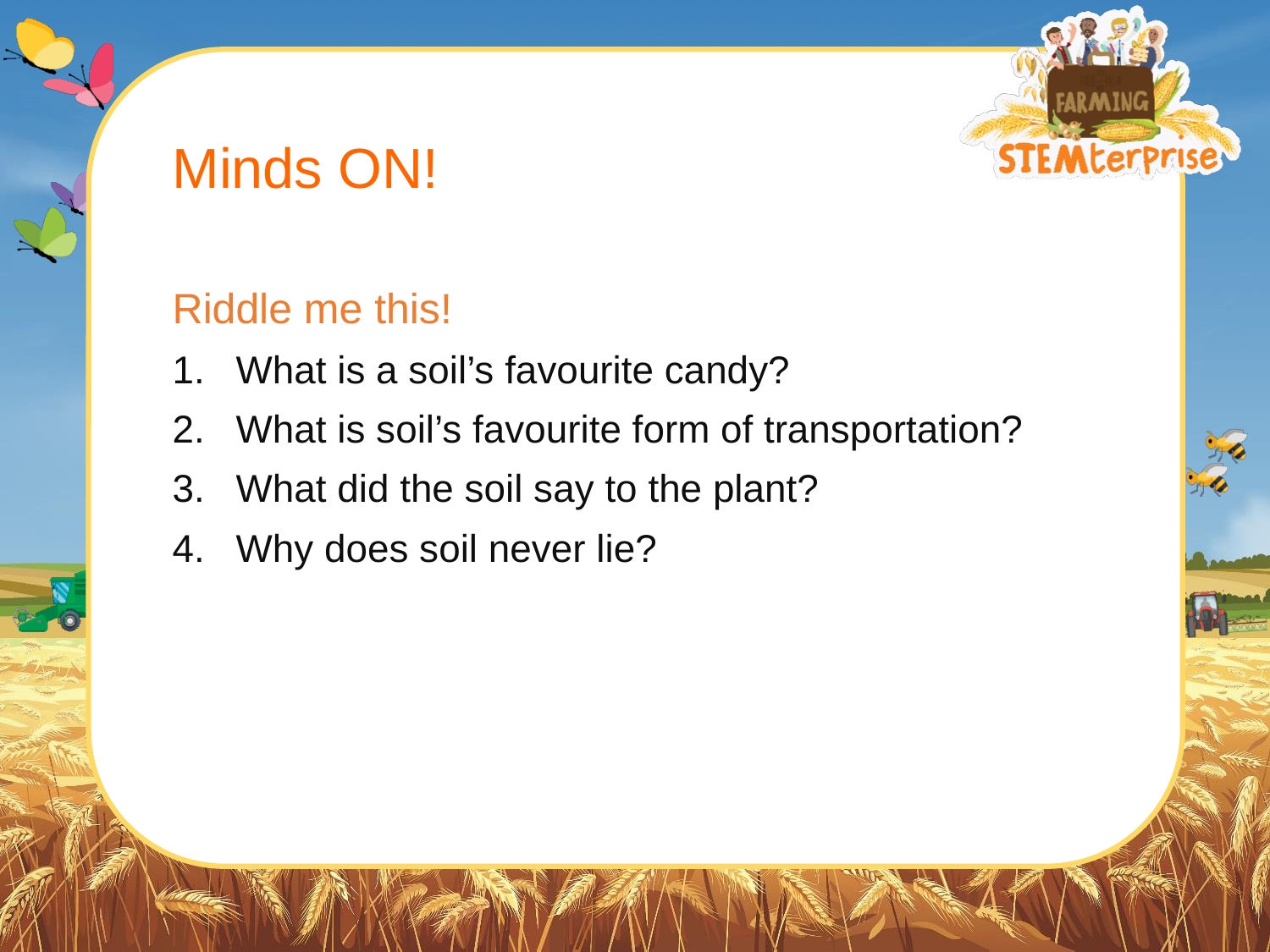

# Minds ON!
Riddle me this!
What is a soil’s favourite candy?
What is soil’s favourite form of transportation?
What did the soil say to the plant?
Why does soil never lie?